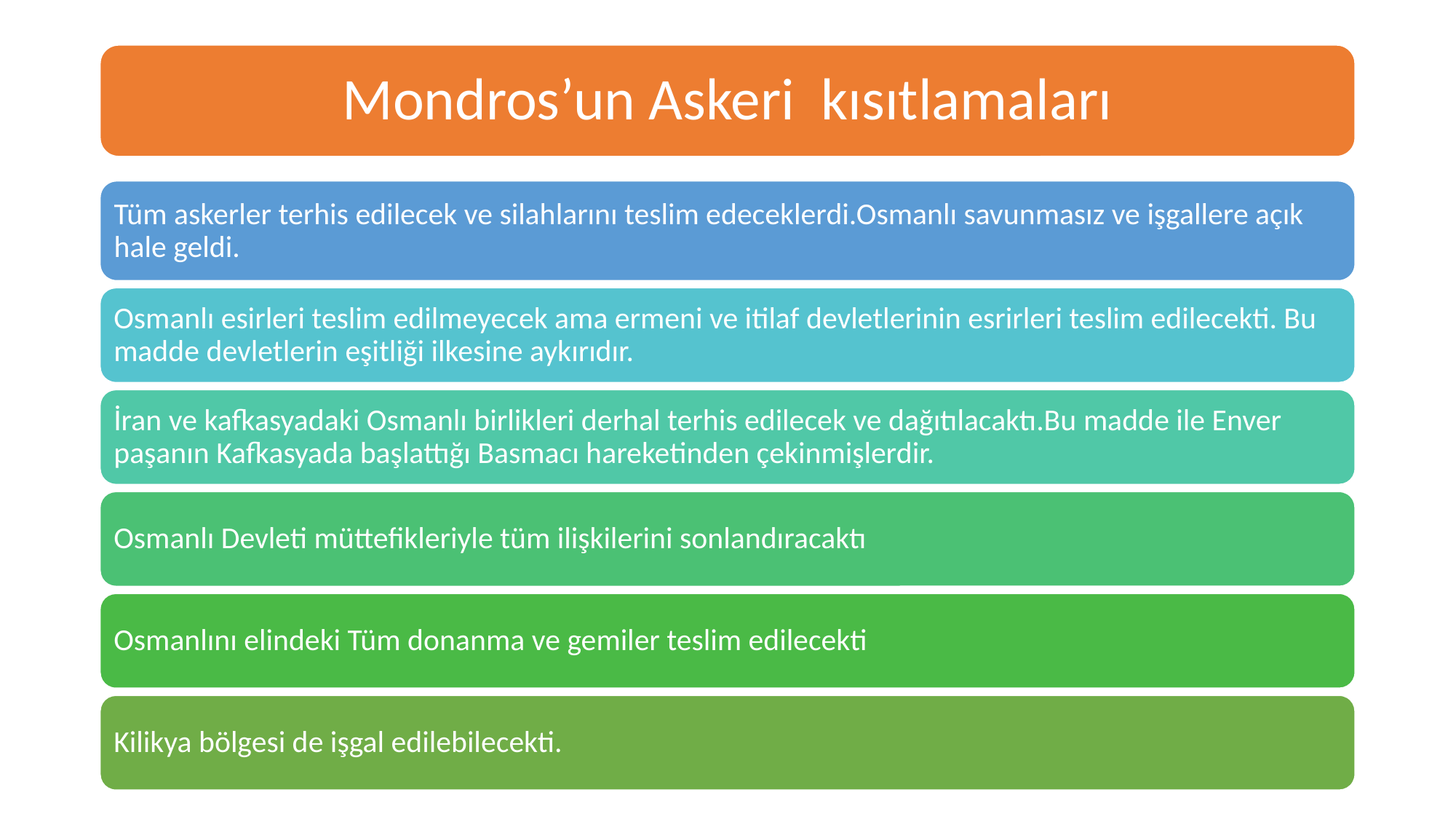

Mondros’un Askeri  kısıtlamaları
Tüm askerler terhis edilecek ve silahlarını teslim edeceklerdi.Osmanlı savunmasız ve işgallere açık hale geldi.
Osmanlı esirleri teslim edilmeyecek ama ermeni ve itilaf devletlerinin esrirleri teslim edilecekti. Bu madde devletlerin eşitliği ilkesine aykırıdır.
İran ve kafkasyadaki Osmanlı birlikleri derhal terhis edilecek ve dağıtılacaktı.Bu madde ile Enver paşanın Kafkasyada başlattığı Basmacı hareketinden çekinmişlerdir.
Osmanlı Devleti müttefikleriyle tüm ilişkilerini sonlandıracaktı
Osmanlını elindeki Tüm donanma ve gemiler teslim edilecekti
Kilikya bölgesi de işgal edilebilecekti.